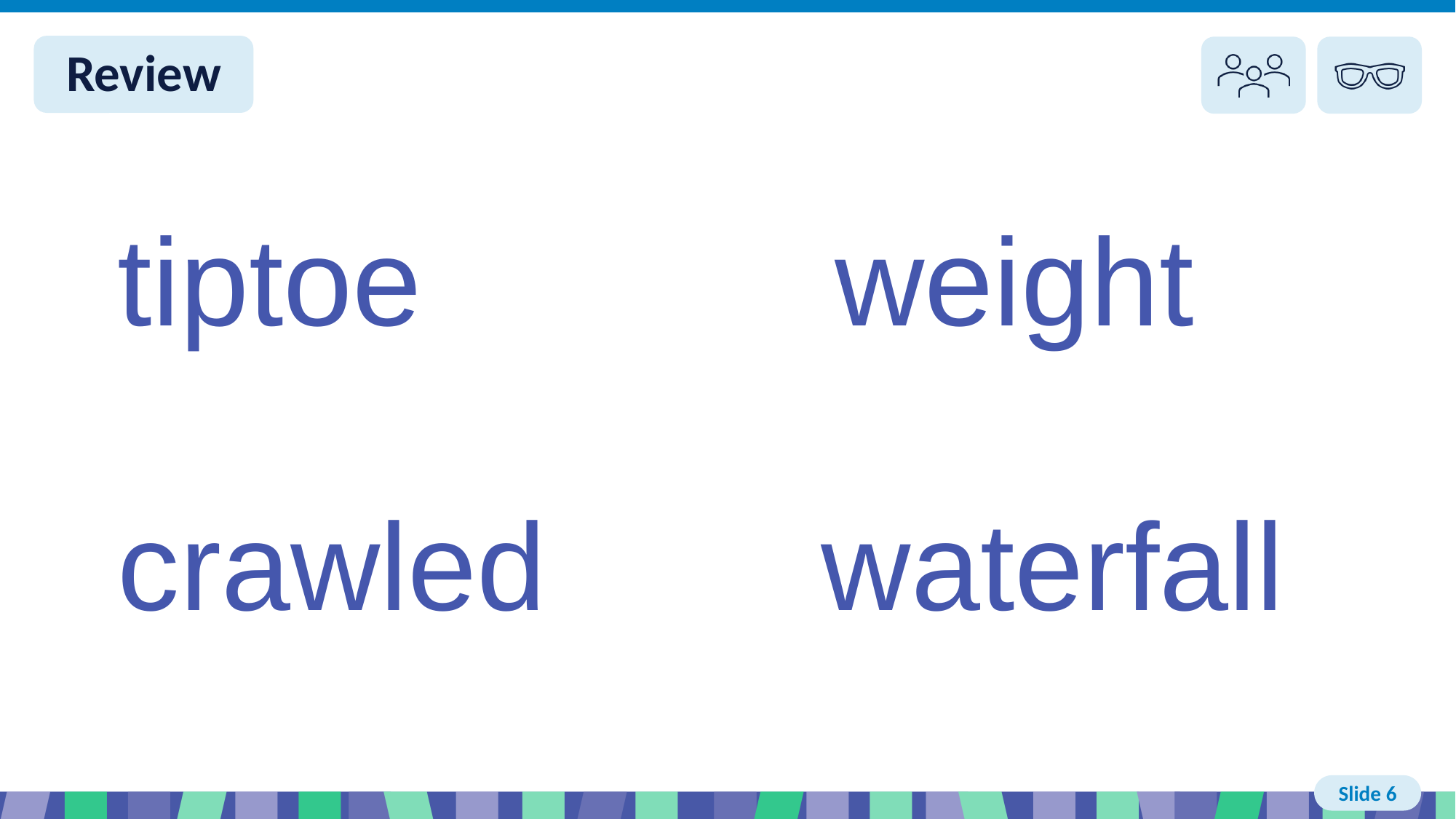

Slide 6 Review You do
tiptoe            weight
crawled        waterfall